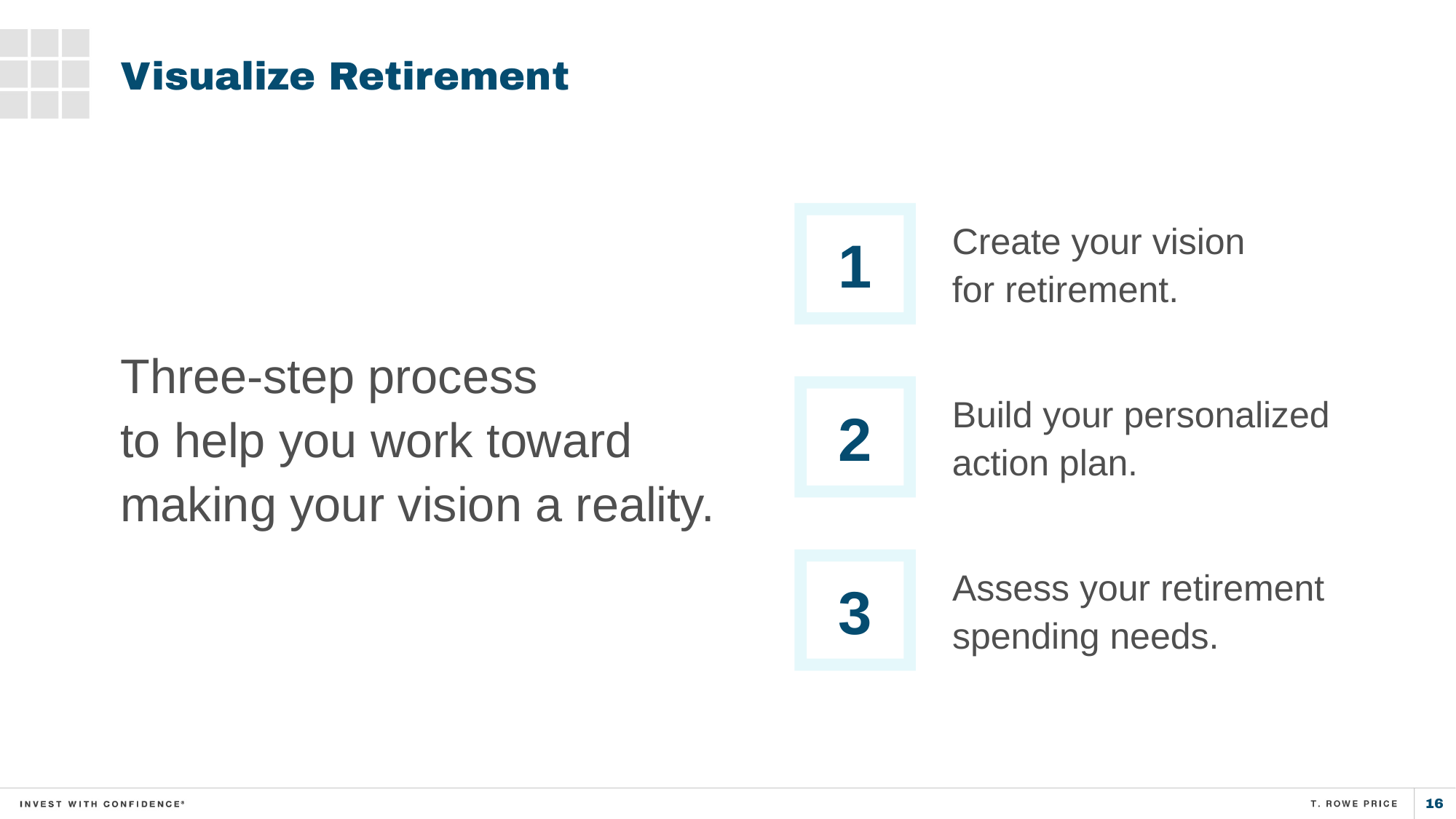

# Visualize Retirement
Create your vision for retirement.
1
Three-step process
to help you work toward making your vision a reality.
Build your personalized action plan.
2
Assess your retirement spending needs.
3